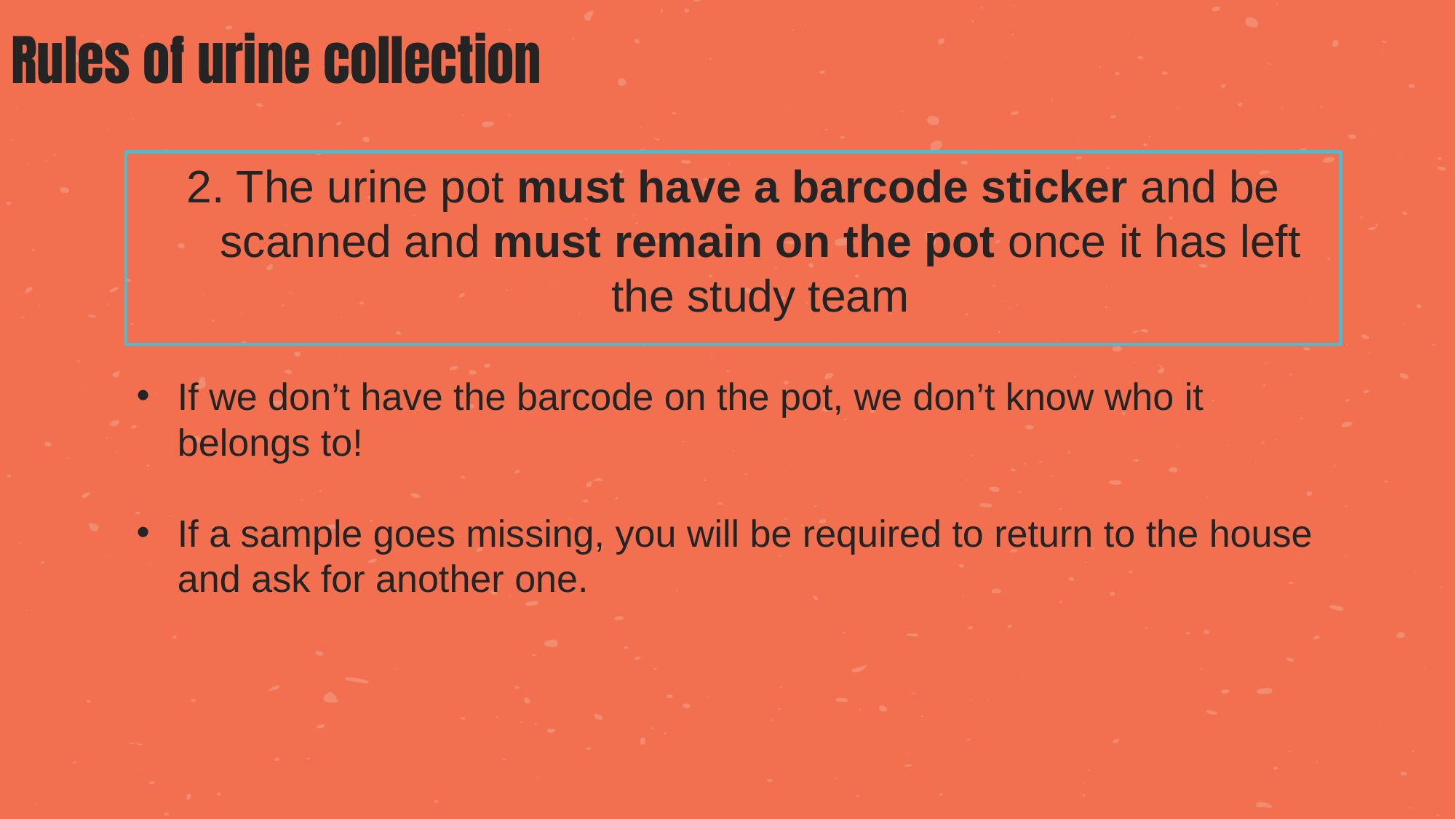

Rules of urine collection

2. The urine pot must have a barcode sticker and be scanned and must remain on the pot once it has left the study team

If we don’t have the barcode on the pot, we don’t know who it belongs to!

If a sample goes missing, you will be required to return to the house and ask for another one.